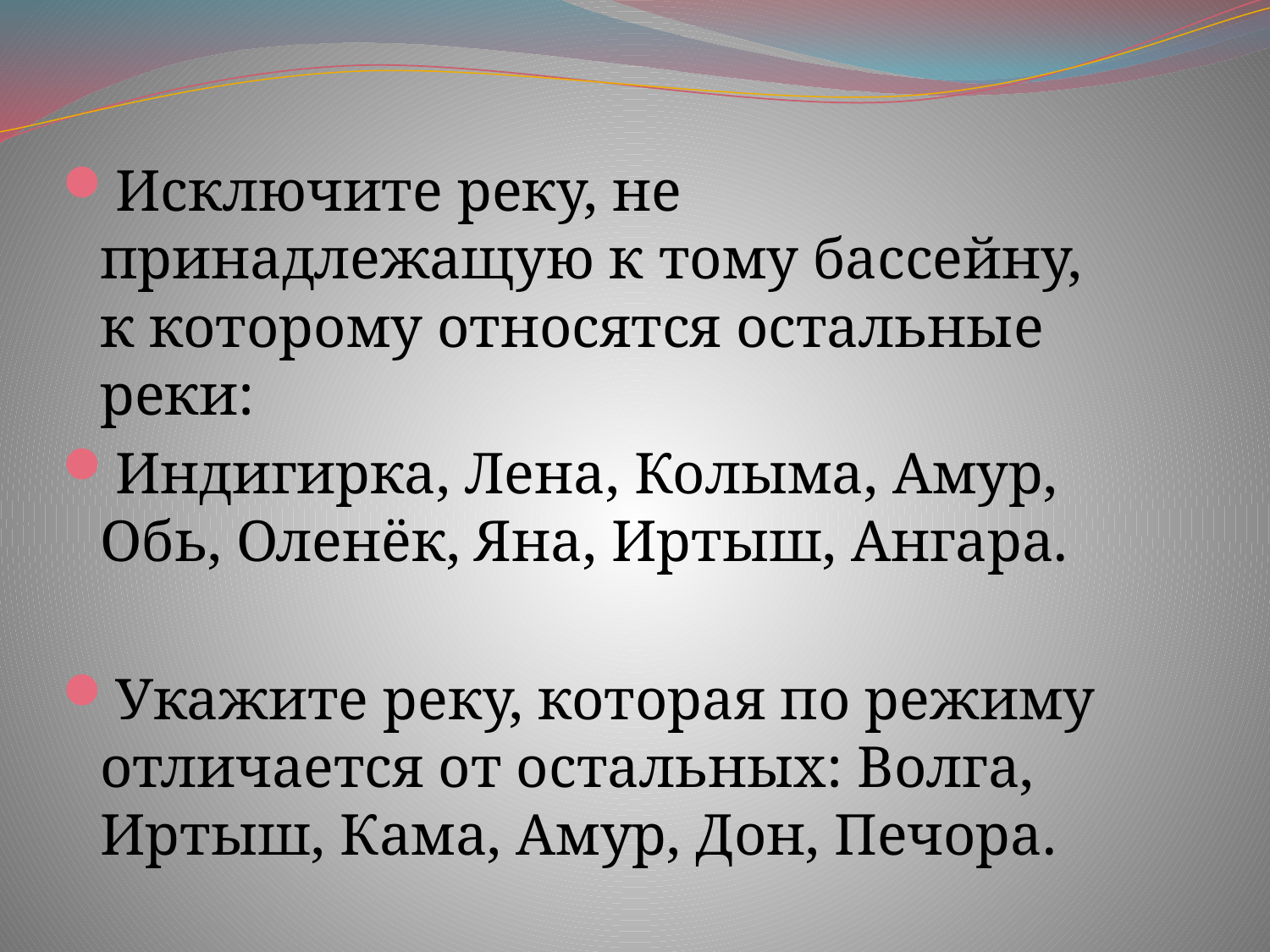

Исключите реку, не принадлежащую к тому бассейну, к которому относятся остальные реки:
Индигирка, Лена, Колыма, Амур, Обь, Оленёк, Яна, Иртыш, Ангара.

Укажите реку, которая по режиму отличается от остальных: Волга, Иртыш, Кама, Амур, Дон, Печора.